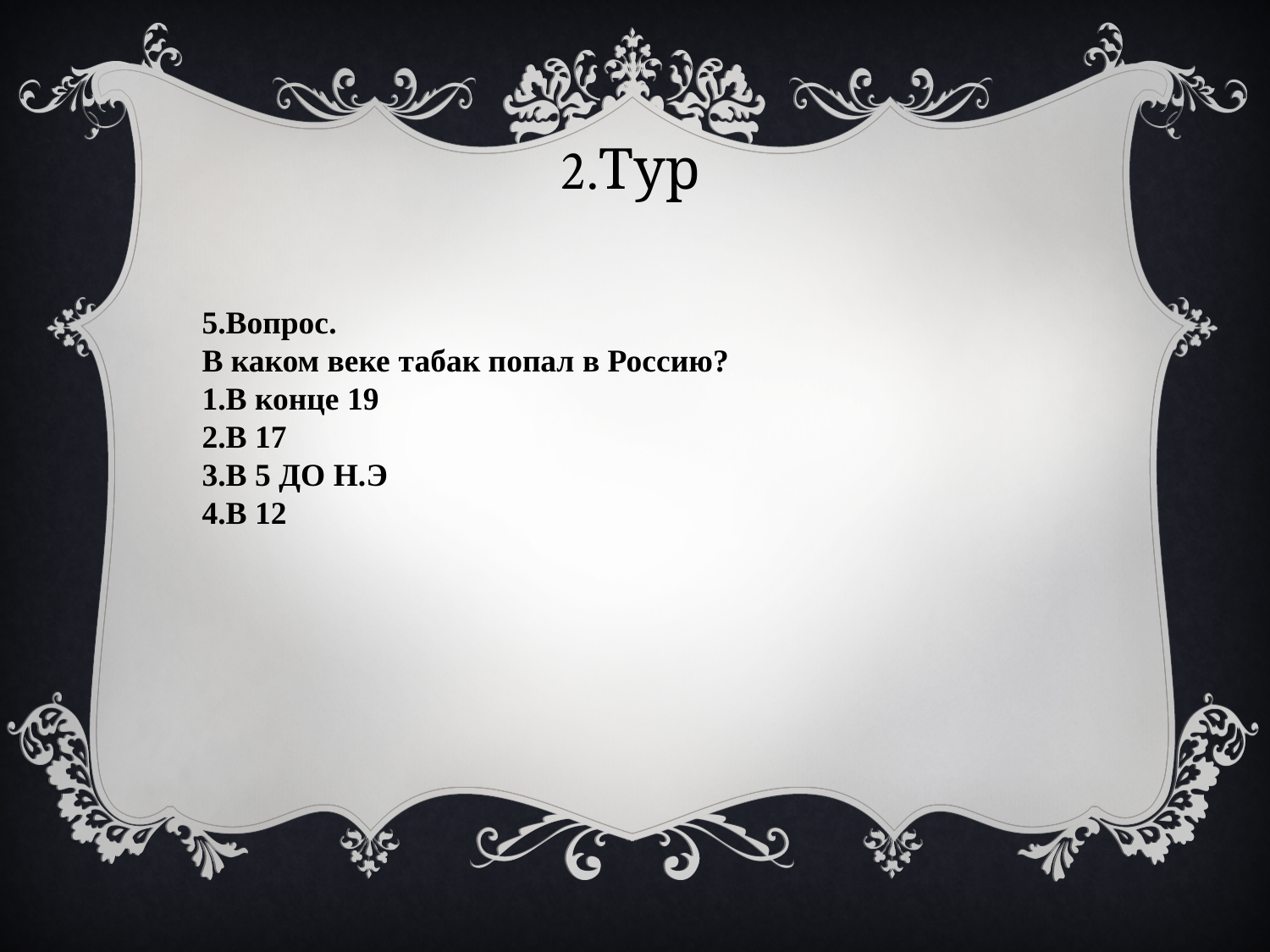

2.Тур
5.Вопрос.
В каком веке табак попал в Россию?
1.В конце 19
2.В 17
3.В 5 ДО Н.Э
4.В 12